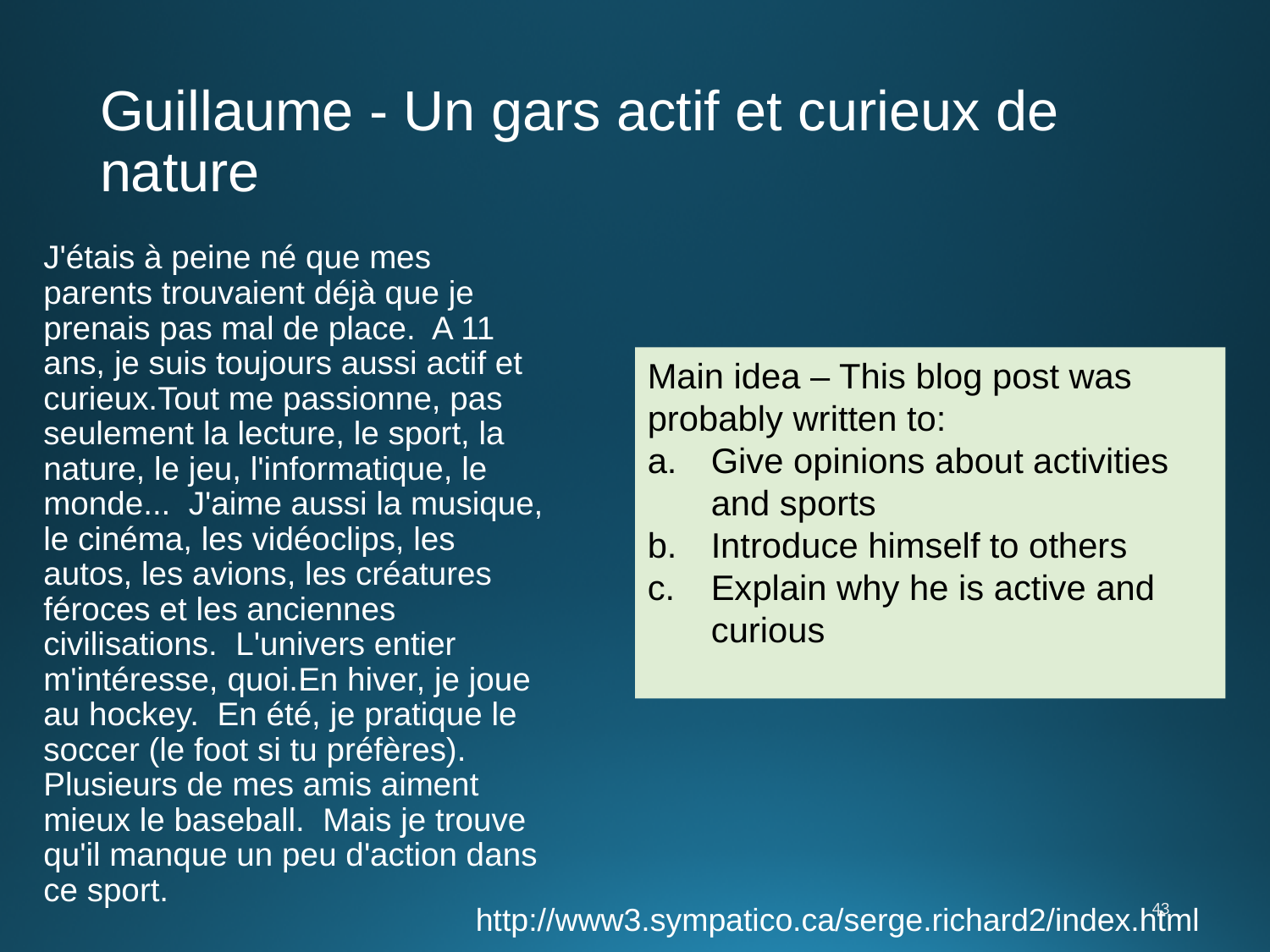

# Guillaume - Un gars actif et curieux de nature
J'étais à peine né que mes parents trouvaient déjà que je prenais pas mal de place.  A 11 ans, je suis toujours aussi actif et curieux.  Tout me passionne, pas seulement la lecture, le sport, la nature, le jeu, l'informatique, le monde...  J'aime aussi la musique, le cinéma, les vidéoclips, les autos, les avions, les créatures féroces et les anciennes civilisations.  L'univers entier m'intéresse, quoi.  En hiver, je joue au hockey.  En été, je pratique le soccer (le foot si tu préfères).  Plusieurs de mes amis aiment mieux le baseball.  Mais je trouve qu'il manque un peu d'action dans ce sport.
Main idea – This blog post was probably written to:
Give opinions about activities and sports
Introduce himself to others
Explain why he is active and curious

43
http://www3.sympatico.ca/serge.richard2/index.html